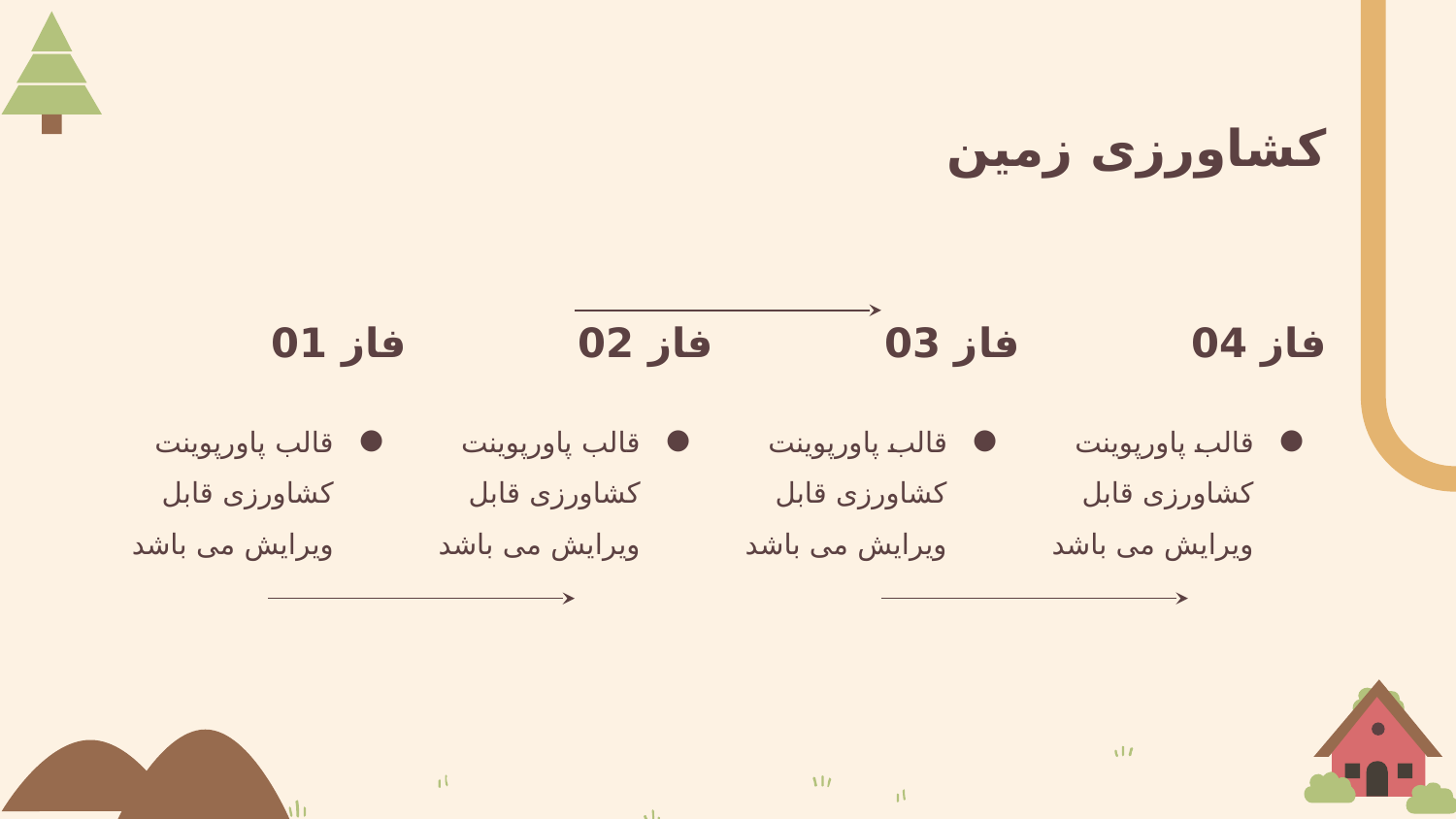

# کشاورزی زمین
فاز 01
فاز 02
فاز 03
فاز 04
قالب پاورپوینت کشاورزی قابل ویرایش می باشد
قالب پاورپوینت کشاورزی قابل ویرایش می باشد
قالب پاورپوینت کشاورزی قابل ویرایش می باشد
قالب پاورپوینت کشاورزی قابل ویرایش می باشد